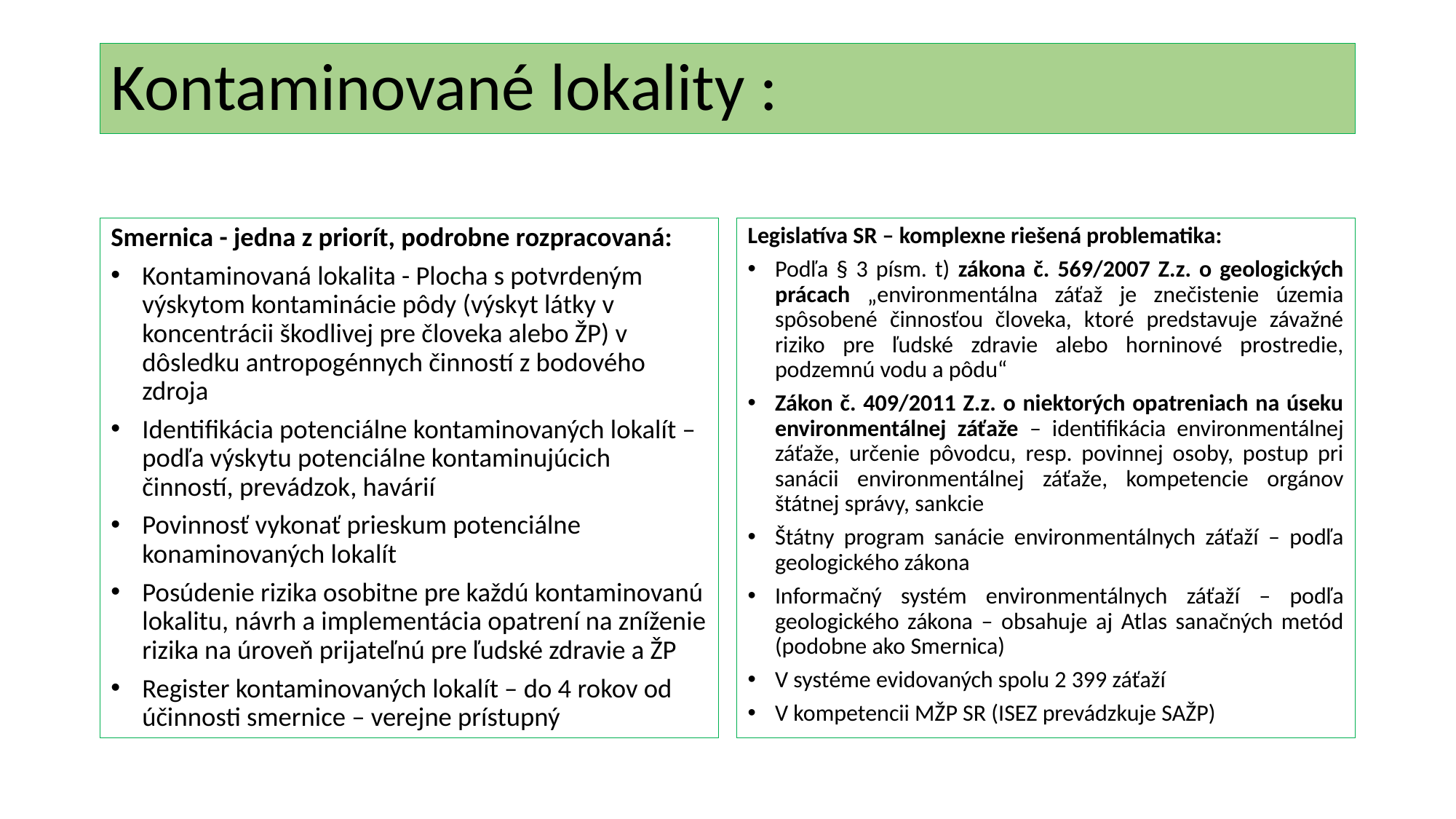

# Kontaminované lokality :
Smernica - jedna z priorít, podrobne rozpracovaná:
Kontaminovaná lokalita - Plocha s potvrdeným výskytom kontaminácie pôdy (výskyt látky v koncentrácii škodlivej pre človeka alebo ŽP) v dôsledku antropogénnych činností z bodového zdroja
Identifikácia potenciálne kontaminovaných lokalít – podľa výskytu potenciálne kontaminujúcich činností, prevádzok, havárií
Povinnosť vykonať prieskum potenciálne konaminovaných lokalít
Posúdenie rizika osobitne pre každú kontaminovanú lokalitu, návrh a implementácia opatrení na zníženie rizika na úroveň prijateľnú pre ľudské zdravie a ŽP
Register kontaminovaných lokalít – do 4 rokov od účinnosti smernice – verejne prístupný
Legislatíva SR – komplexne riešená problematika:
Podľa § 3 písm. t) zákona č. 569/2007 Z.z. o geologických prácach „environmentálna záťaž je znečistenie územia spôsobené činnosťou človeka, ktoré predstavuje závažné riziko pre ľudské zdravie alebo horninové prostredie, podzemnú vodu a pôdu“
Zákon č. 409/2011 Z.z. o niektorých opatreniach na úseku environmentálnej záťaže – identifikácia environmentálnej záťaže, určenie pôvodcu, resp. povinnej osoby, postup pri sanácii environmentálnej záťaže, kompetencie orgánov štátnej správy, sankcie
Štátny program sanácie environmentálnych záťaží – podľa geologického zákona
Informačný systém environmentálnych záťaží – podľa geologického zákona – obsahuje aj Atlas sanačných metód (podobne ako Smernica)
V systéme evidovaných spolu 2 399 záťaží
V kompetencii MŽP SR (ISEZ prevádzkuje SAŽP)